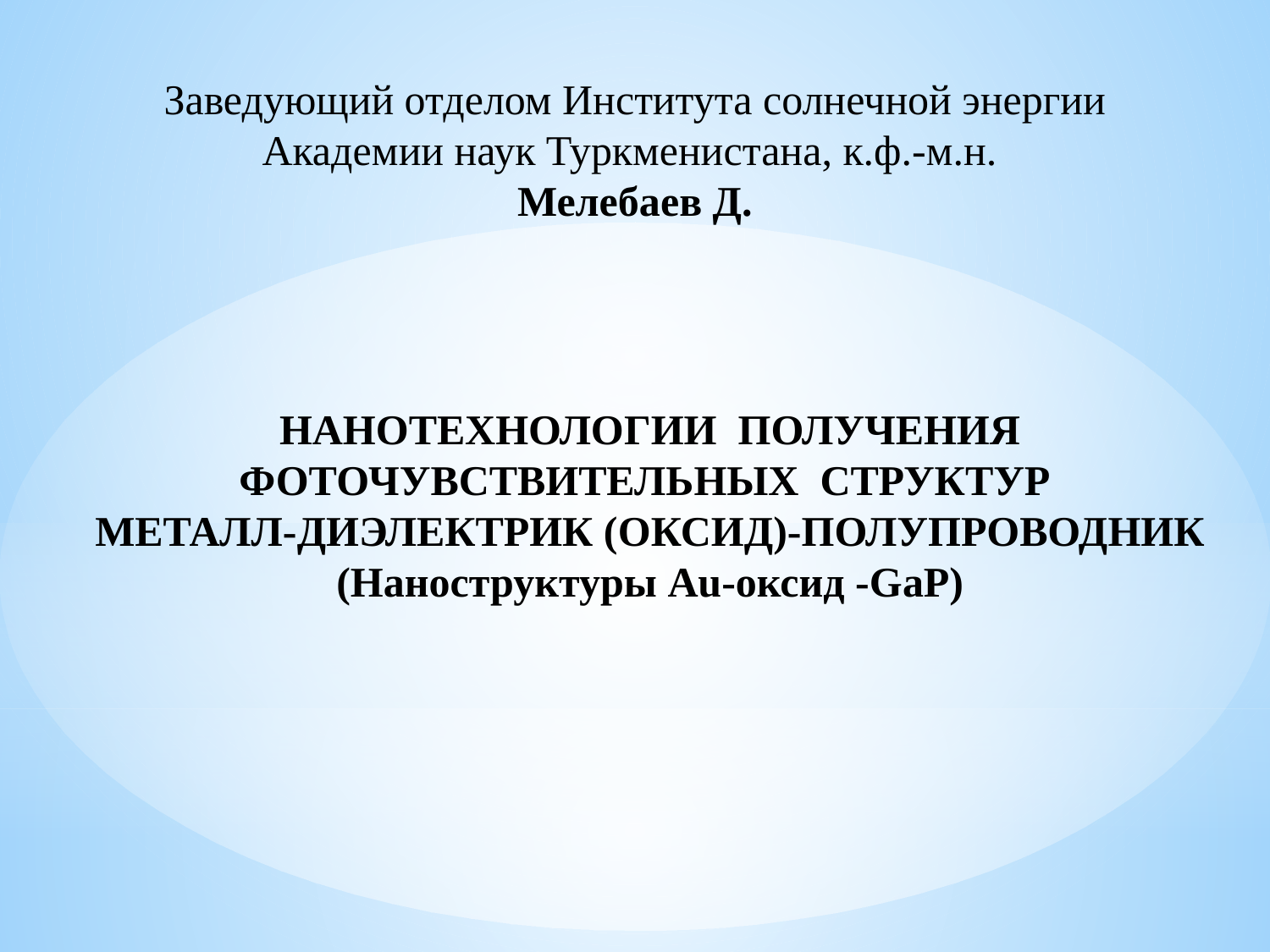

Заведующий отделом Института солнечной энергии Академии наук Туркменистана, к.ф.-м.н.
Мелебаев Д.
НАНОТЕХНОЛОГИИ  ПОЛУЧЕНИЯ ФОТОЧУВСТВИТЕЛЬНЫХ  СТРУКТУР
МЕТАЛЛ-ДИЭЛЕКТРИК (ОКСИД)-ПОЛУПРОВОДНИК
(Наноструктуры Au-оксид -GaP)